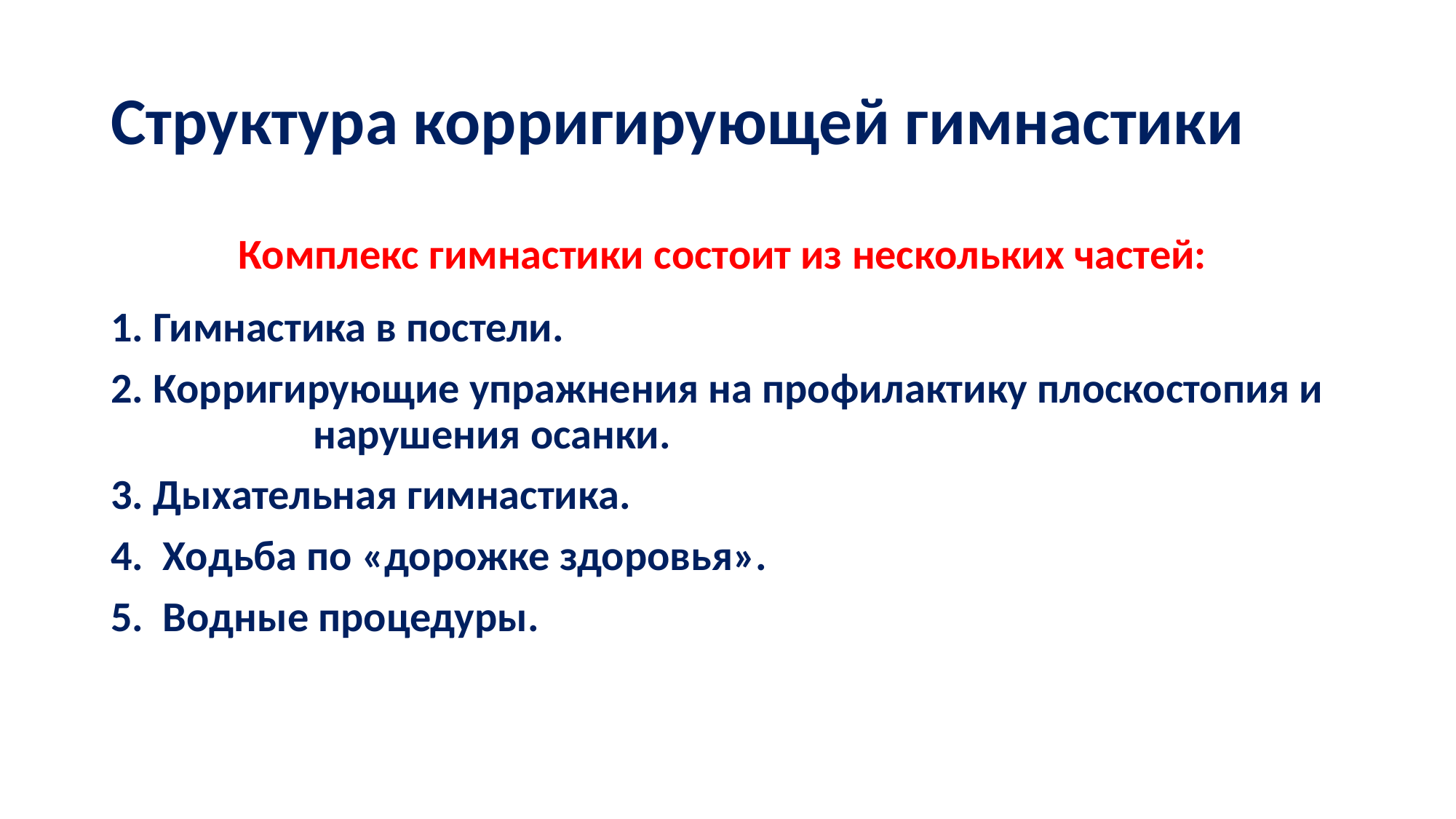

# Структура корригирующей гимнастики
Комплекс гимнастики состоит из нескольких частей:
1. Гимнастика в постели.
2. Корригирующие упражнения на профилактику плоскостопия и                        нарушения осанки.
3. Дыхательная гимнастика.
4.  Ходьба по «дорожке здоровья».
5.  Водные процедуры.